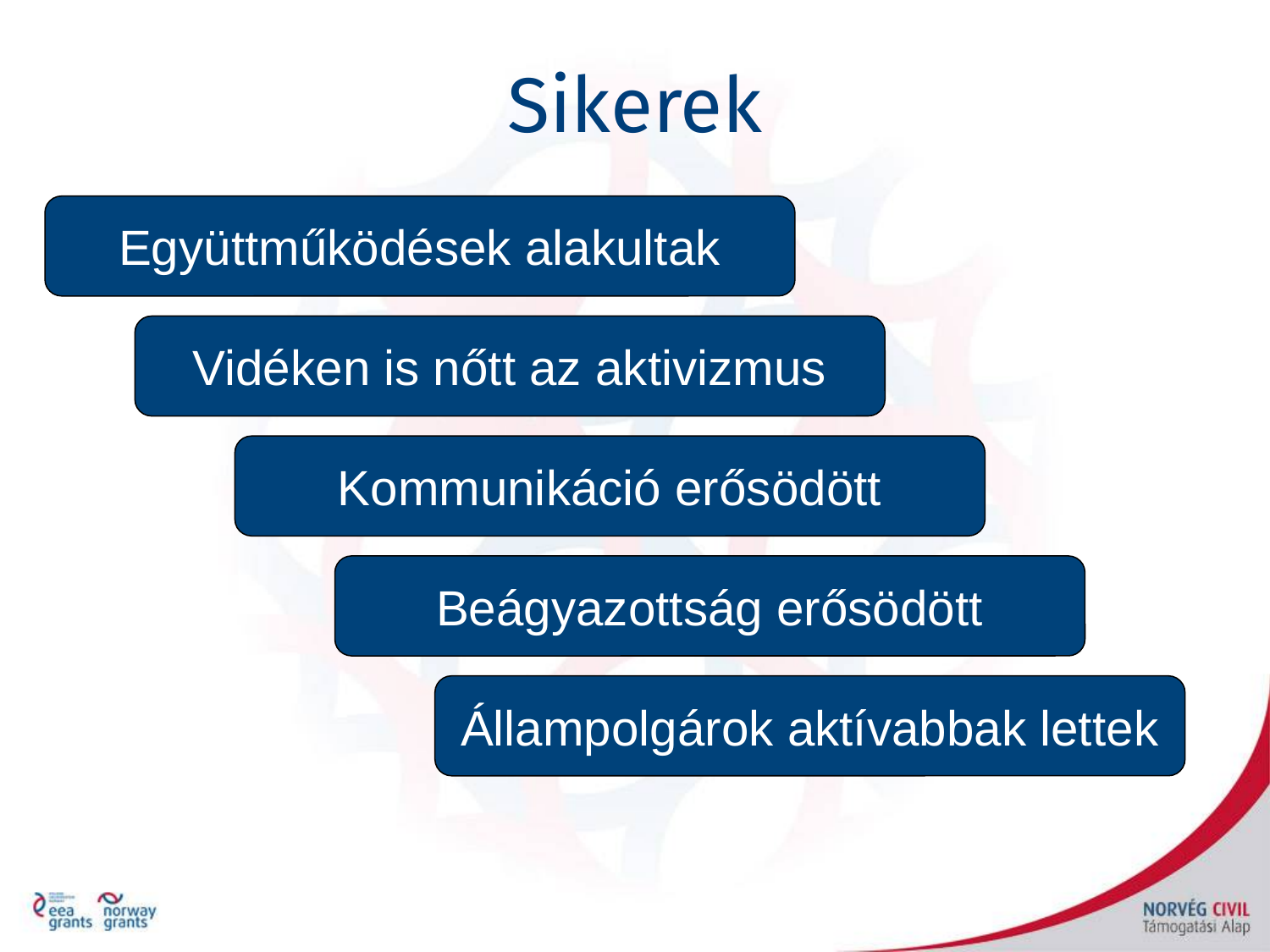

Sikerek
Együttműködések alakultak
Vidéken is nőtt az aktivizmus
Kommunikáció erősödött
Beágyazottság erősödött
Állampolgárok aktívabbak lettek